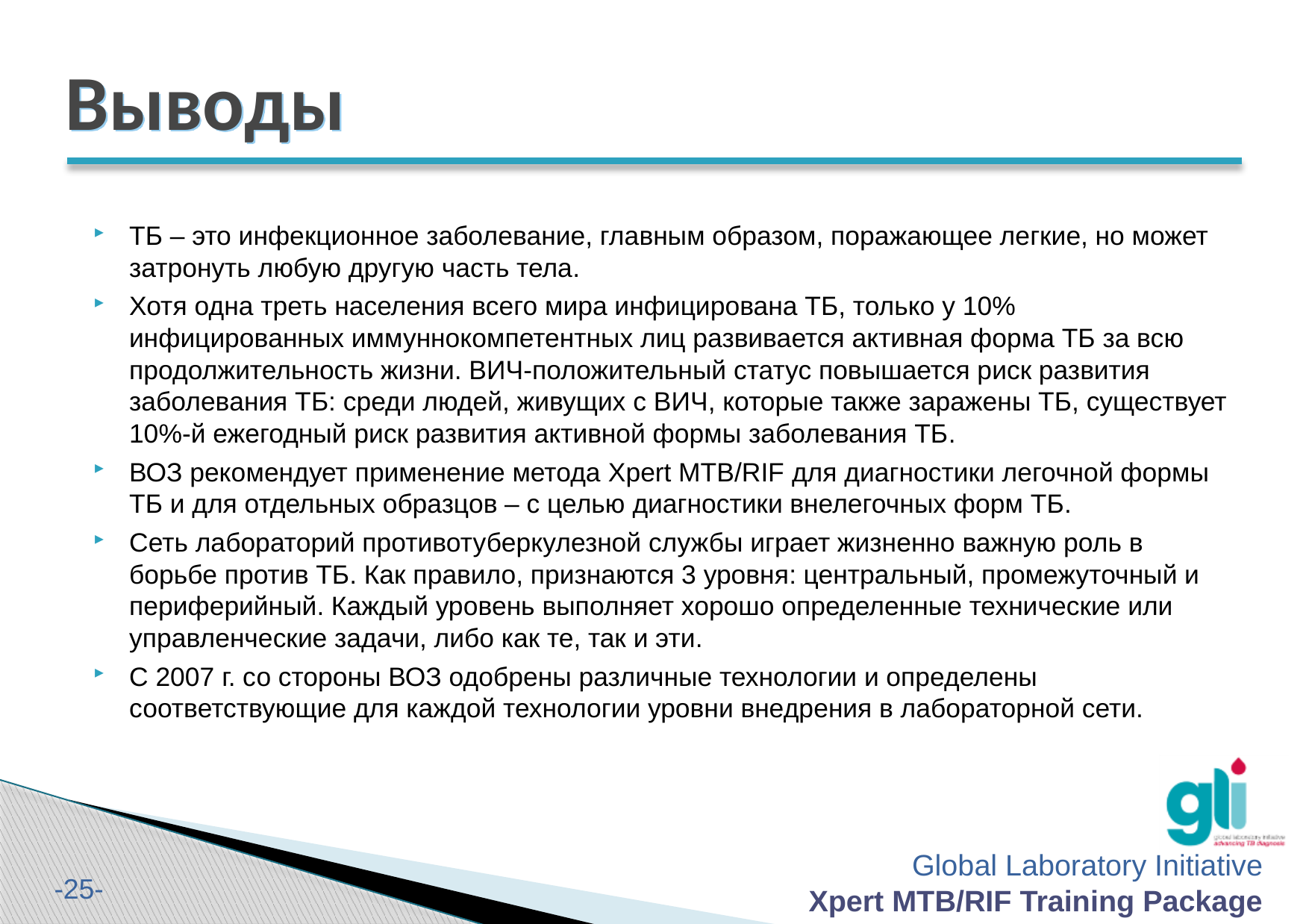

# Выводы
ТБ – это инфекционное заболевание, главным образом, поражающее легкие, но может затронуть любую другую часть тела.
Хотя одна треть населения всего мира инфицирована ТБ, только у 10% инфицированных иммуннокомпетентных лиц развивается активная форма ТБ за всю продолжительность жизни. ВИЧ-положительный статус повышается риск развития заболевания ТБ: среди людей, живущих с ВИЧ, которые также заражены ТБ, существует 10%-й ежегодный риск развития активной формы заболевания ТБ.
ВОЗ рекомендует применение метода Xpert MTB/RIF для диагностики легочной формы ТБ и для отдельных образцов – с целью диагностики внелегочных форм ТБ.
Сеть лабораторий противотуберкулезной службы играет жизненно важную роль в борьбе против ТБ. Как правило, признаются 3 уровня: центральный, промежуточный и периферийный. Каждый уровень выполняет хорошо определенные технические или управленческие задачи, либо как те, так и эти.
С 2007 г. со стороны ВОЗ одобрены различные технологии и определены соответствующие для каждой технологии уровни внедрения в лабораторной сети.